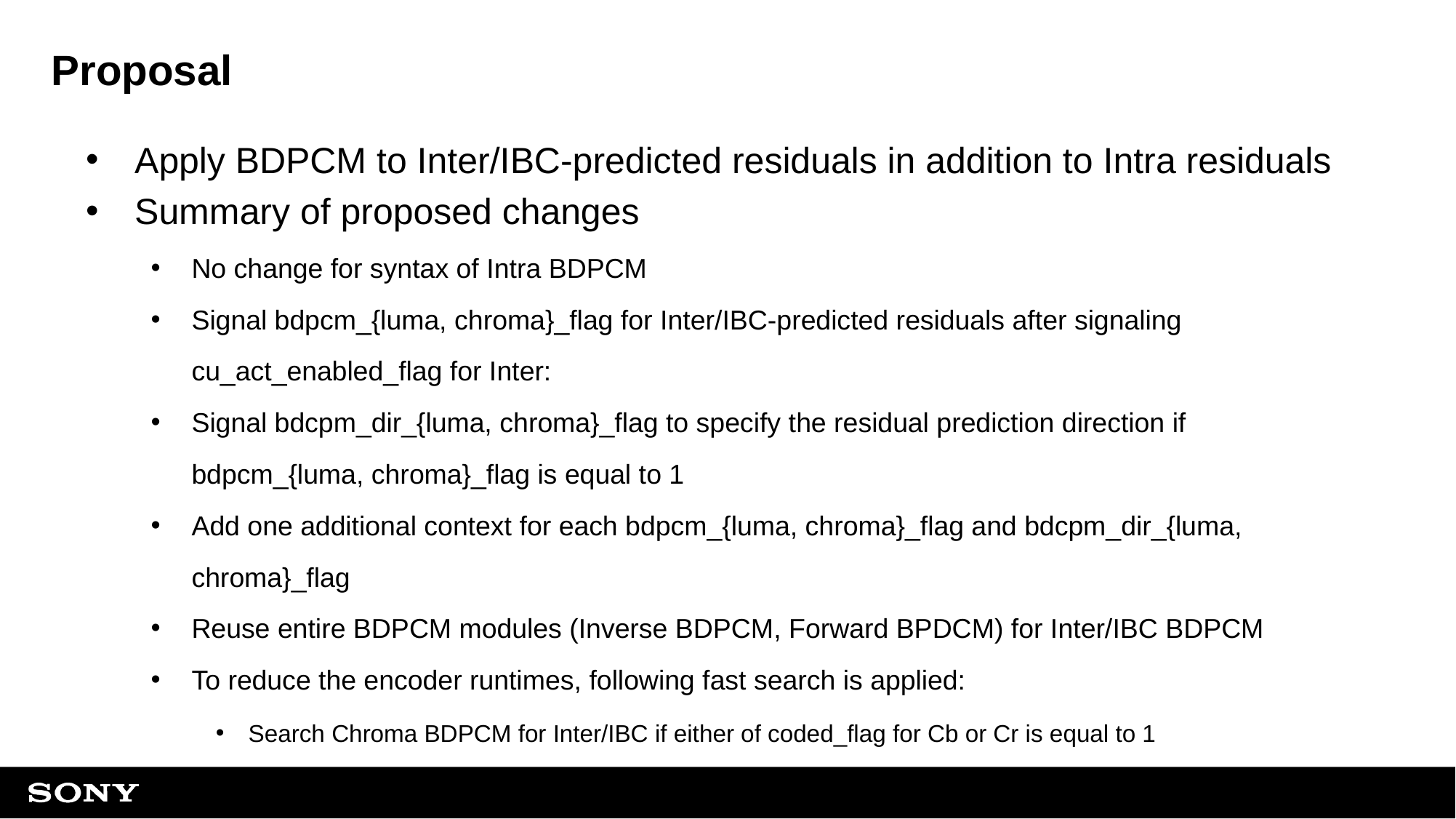

# Proposal
Apply BDPCM to Inter/IBC-predicted residuals in addition to Intra residuals
Summary of proposed changes
No change for syntax of Intra BDPCM
Signal bdpcm_{luma, chroma}_flag for Inter/IBC-predicted residuals after signaling cu_act_enabled_flag for Inter:
Signal bdcpm_dir_{luma, chroma}_flag to specify the residual prediction direction if bdpcm_{luma, chroma}_flag is equal to 1
Add one additional context for each bdpcm_{luma, chroma}_flag and bdcpm_dir_{luma, chroma}_flag
Reuse entire BDPCM modules (Inverse BDPCM, Forward BPDCM) for Inter/IBC BDPCM
To reduce the encoder runtimes, following fast search is applied:
Search Chroma BDPCM for Inter/IBC if either of coded_flag for Cb or Cr is equal to 1
Reuse Chroma BDPCM for non-JCCR case for JCCR case